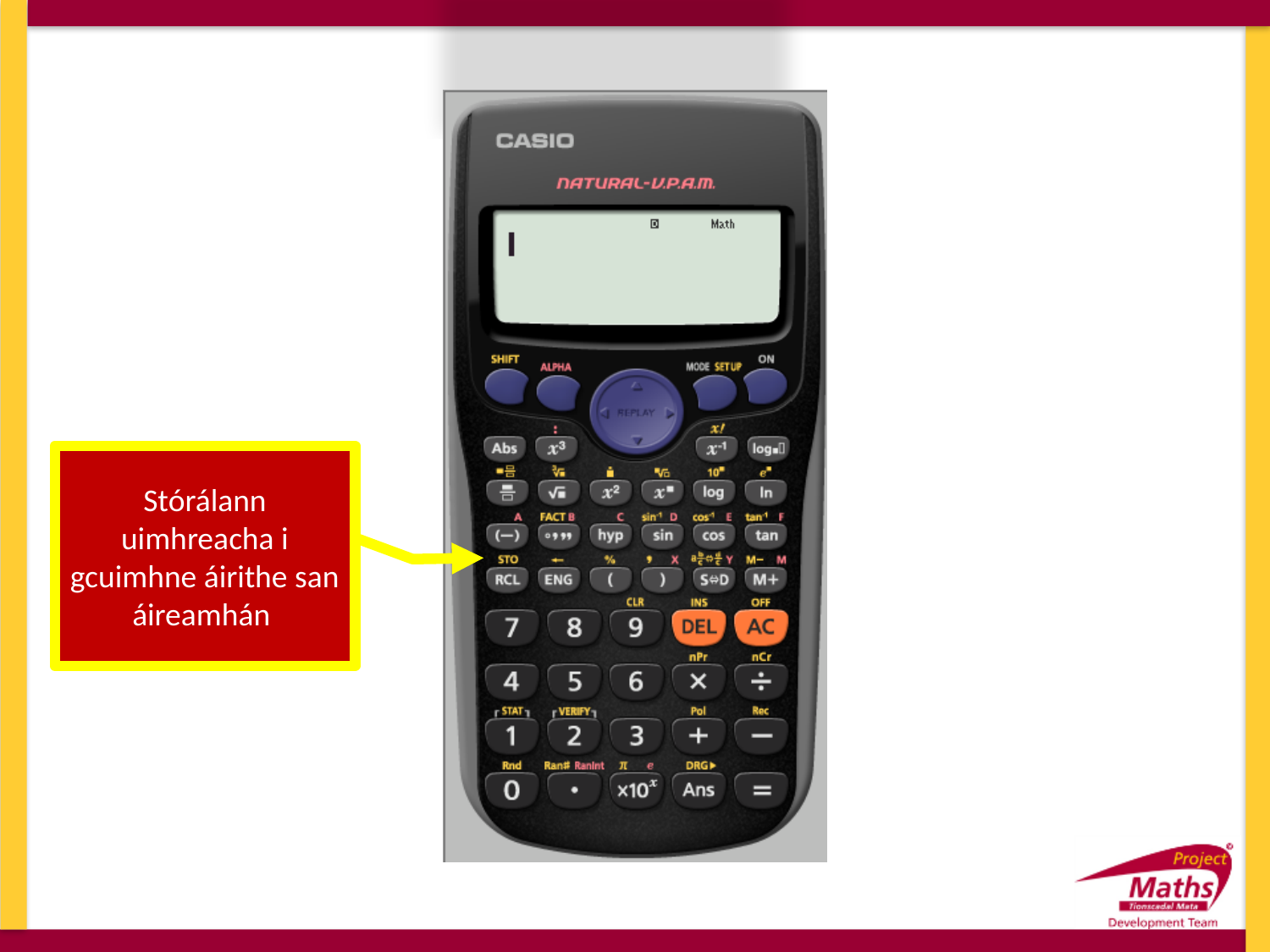

Stórálann uimhreacha i gcuimhne áirithe san áireamhán